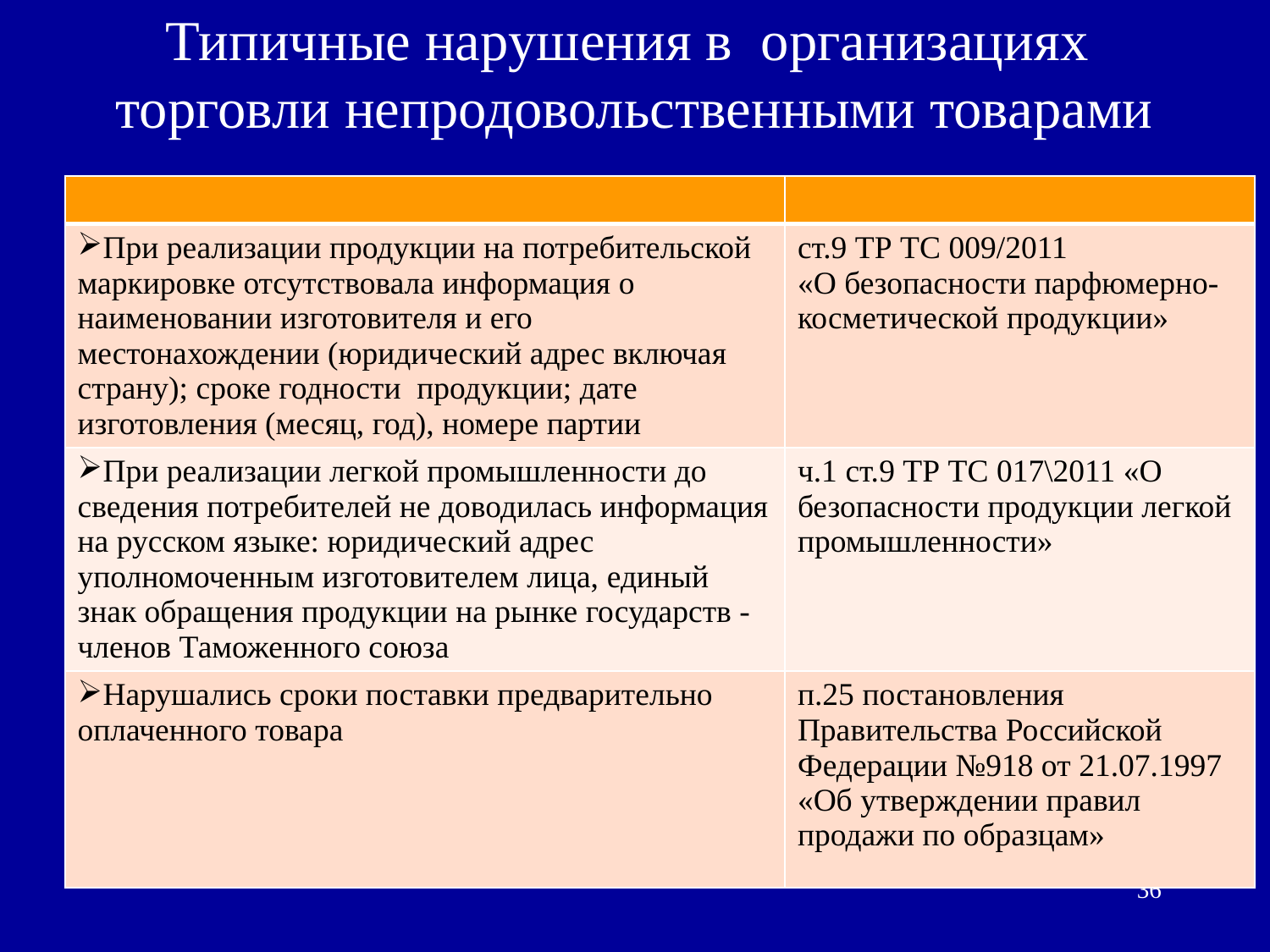

# Типичные нарушения в  организациях  торговли непродовольственными товарами
|  |  |
| --- | --- |
| При реализации продукции на потребительской маркировке отсутствовала информация о наименовании изготовителя и его местонахождении (юридический адрес включая страну); сроке годности продукции; дате изготовления (месяц, год), номере партии | ст.9 ТР ТС 009/2011 «О безопасности парфюмерно-косметической продукции» |
| При реализации легкой промышленности до сведения потребителей не доводилась информация на русском языке: юридический адрес уполномоченным изготовителем лица, единый знак обращения продукции на рынке государств - членов Таможенного союза | ч.1 ст.9 ТР ТС 017\2011 «О безопасности продукции легкой промышленности» |
| Нарушались сроки поставки предварительно оплаченного товара | п.25 постановления Правительства Российской Федерации №918 от 21.07.1997 «Об утверждении правил продажи по образцам» |
36